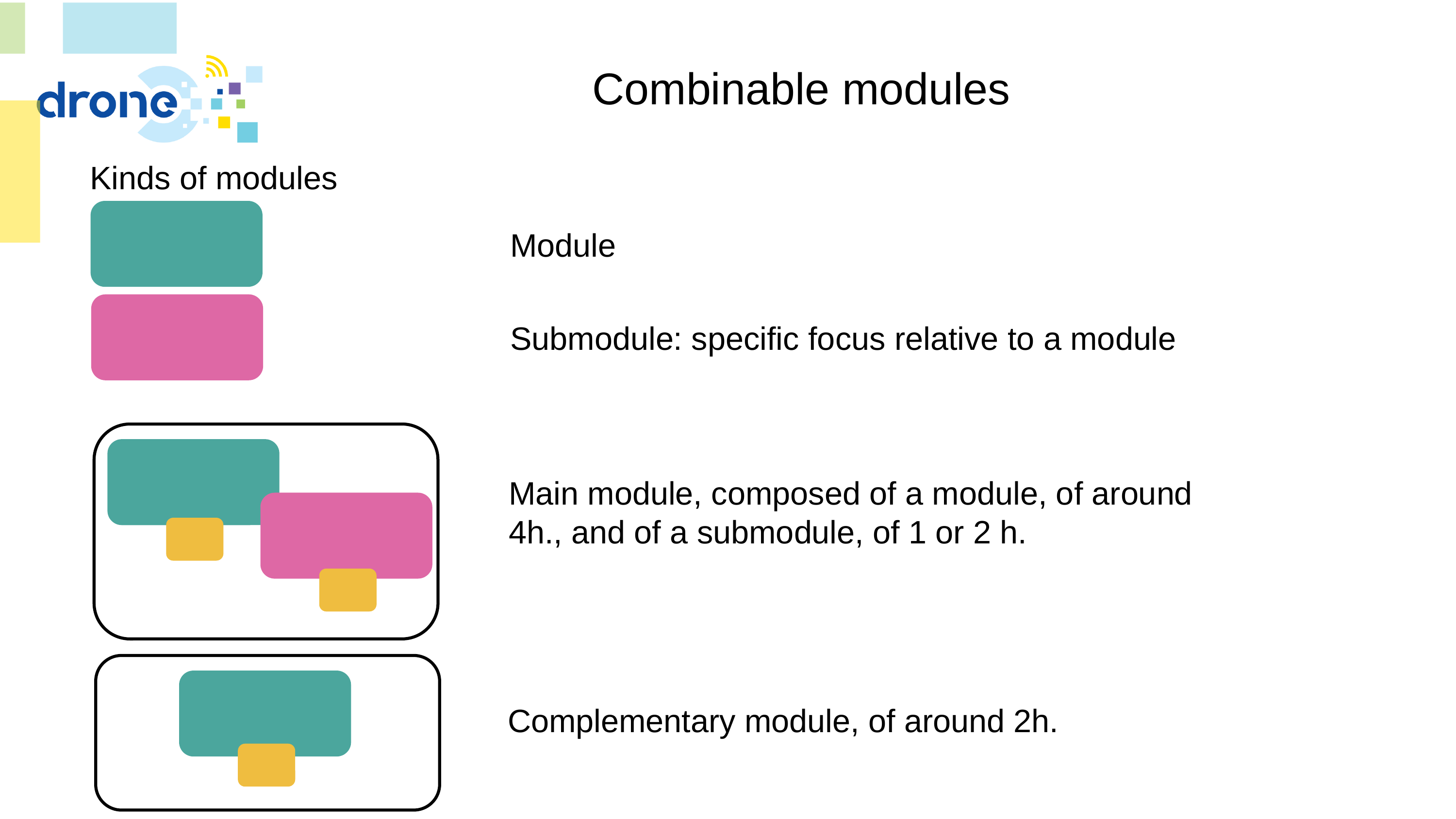

# Combinable modules

Kinds of modules

Module

Submodule: specific focus relative to a module

Main module, composed of a module, of around 4h., and of a submodule, of 1 or 2 h.

Complementary module, of around 2h.